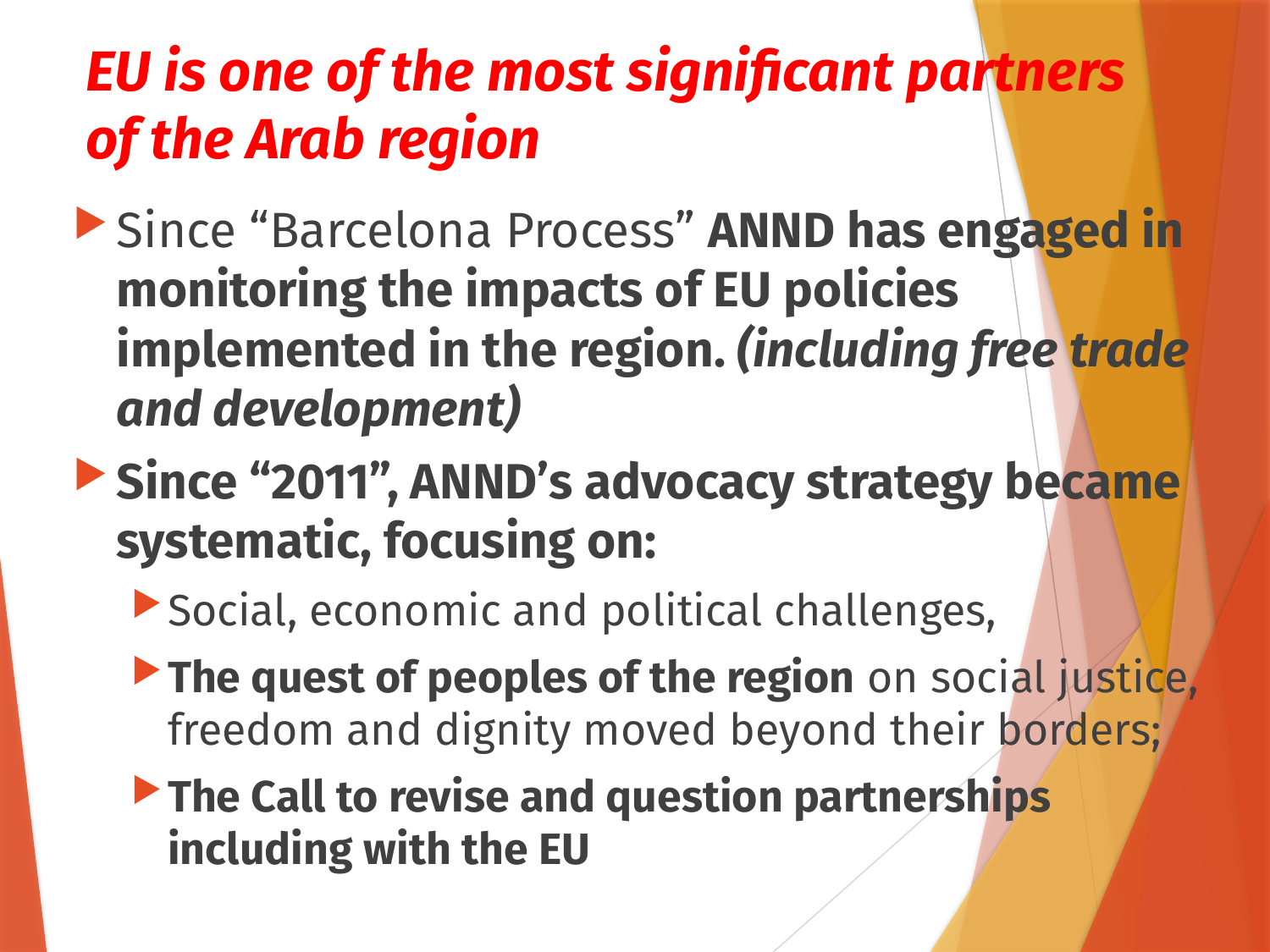

# EU is one of the most significant partners of the Arab region
Since “Barcelona Process” ANND has engaged in monitoring the impacts of EU policies implemented in the region. (including free trade and development)
Since “2011”, ANND’s advocacy strategy became systematic, focusing on:
Social, economic and political challenges,
The quest of peoples of the region on social justice, freedom and dignity moved beyond their borders;
The Call to revise and question partnerships including with the EU